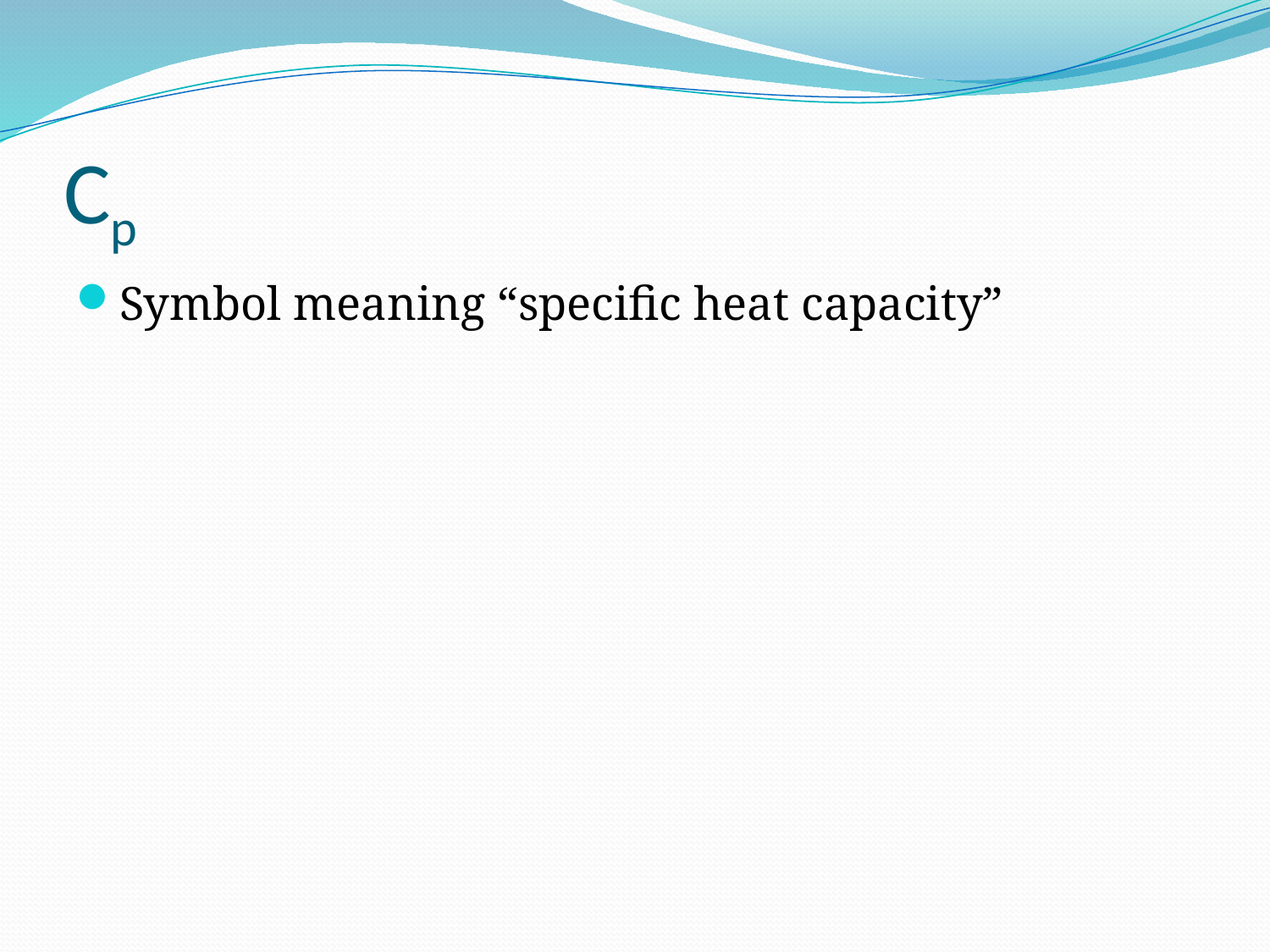

# Cp
Symbol meaning “specific heat capacity”